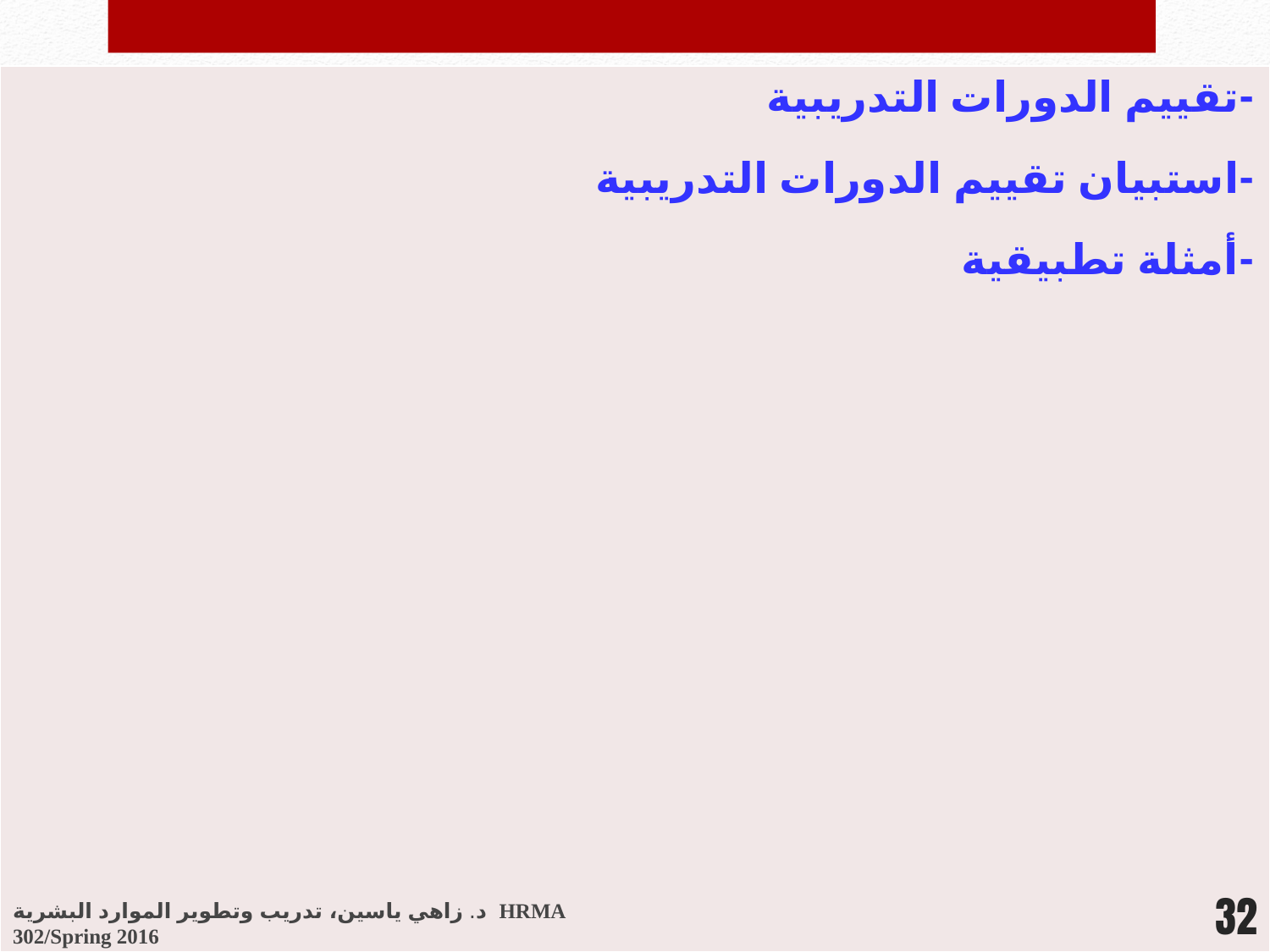

| - تقييم الدورات التدريبية - استبيان تقييم الدورات التدريبية - أمثلة تطبيقية |
| --- |
د. زاهي ياسين، تدريب وتطوير الموارد البشرية  HRMA 302/Spring 2016
32